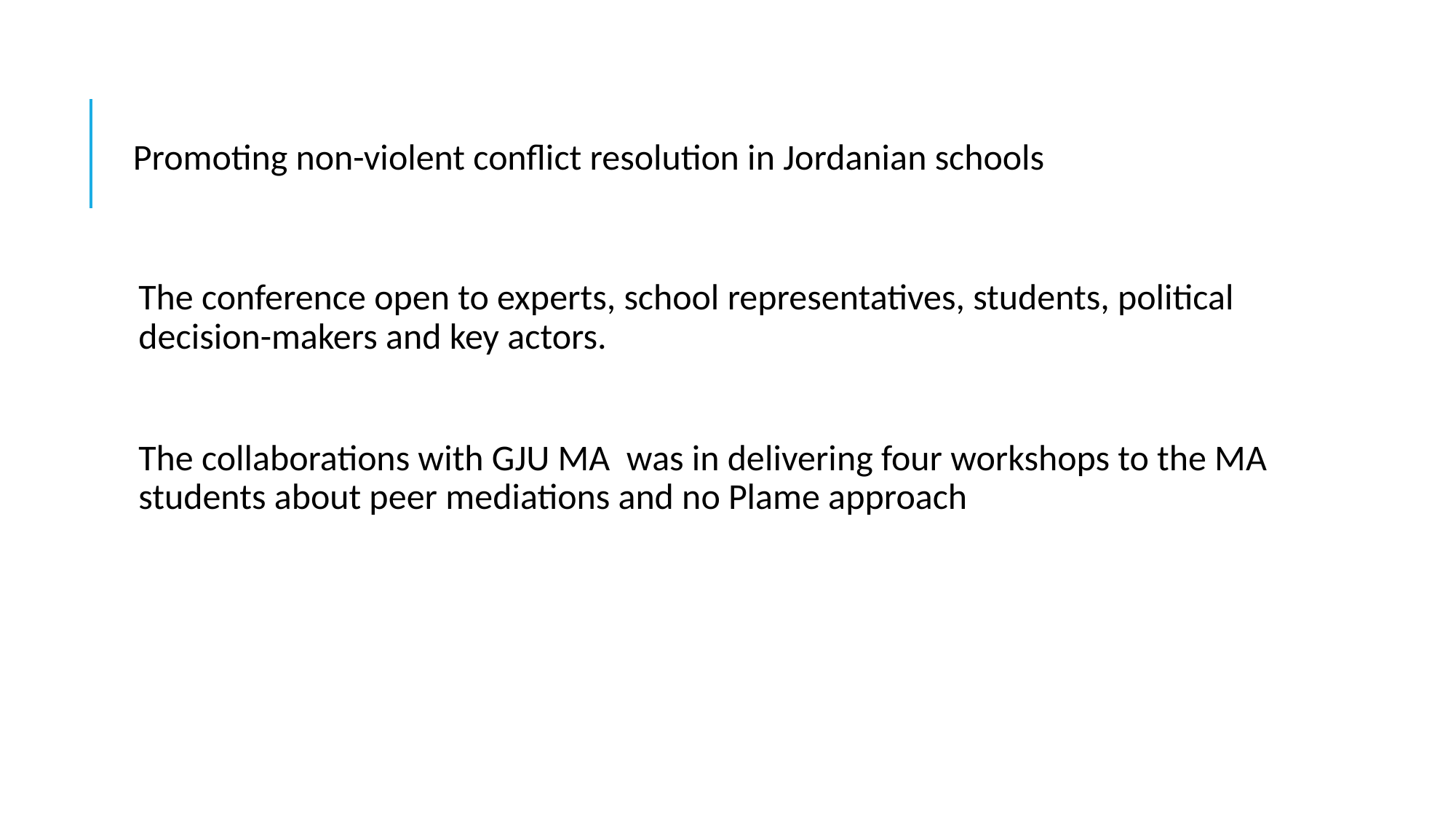

# Promoting non-violent conflict resolution in Jordanian schools
The conference open to experts, school representatives, students, political decision-makers and key actors.

The collaborations with GJU MA  was in delivering four workshops to the MA students about peer mediations and no Plame approach